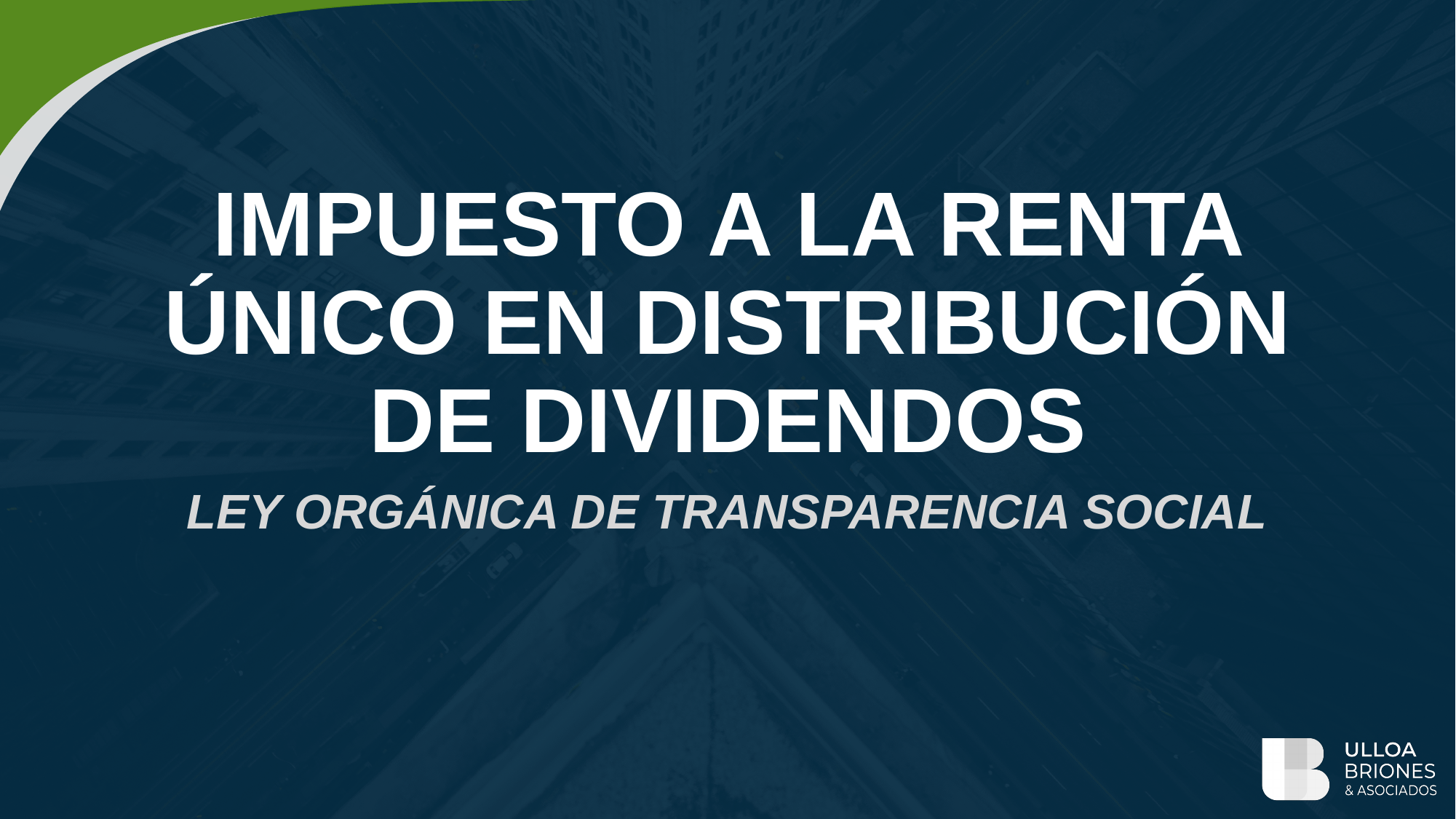

# IMPUESTO A LA RENTA ÚNICO EN DISTRIBUCIÓN DE DIVIDENDOS
LEY ORGÁNICA DE TRANSPARENCIA SOCIAL